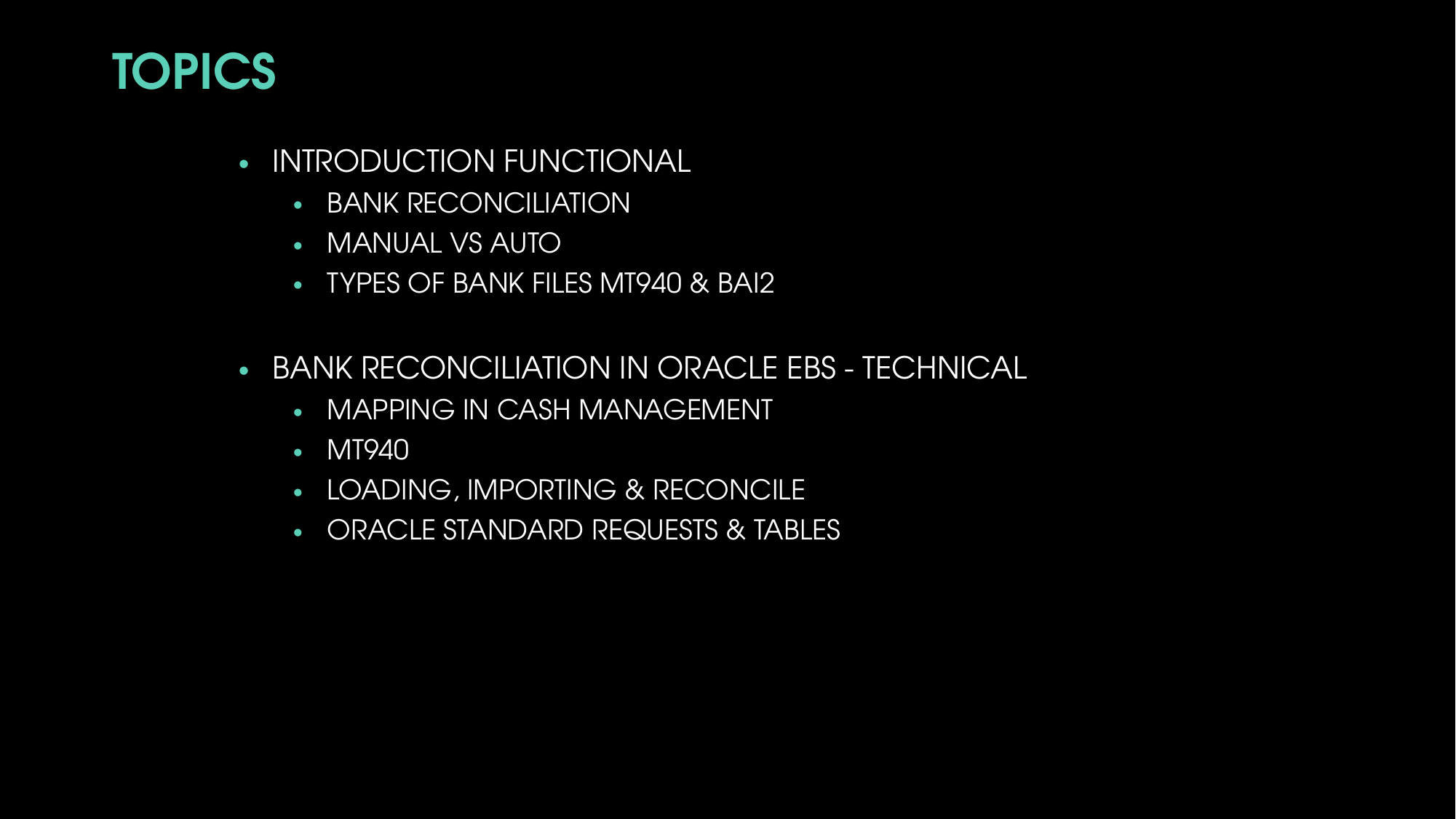

topics
Introduction Functional
Bank Reconciliation
Manual vs Auto
Types of bank files mt940 & bai2

Bank reconciliation in Oracle EBS - Technical
Mapping in cash management
mt940
Loading, importing & reconcile
Oracle standard requests & tables